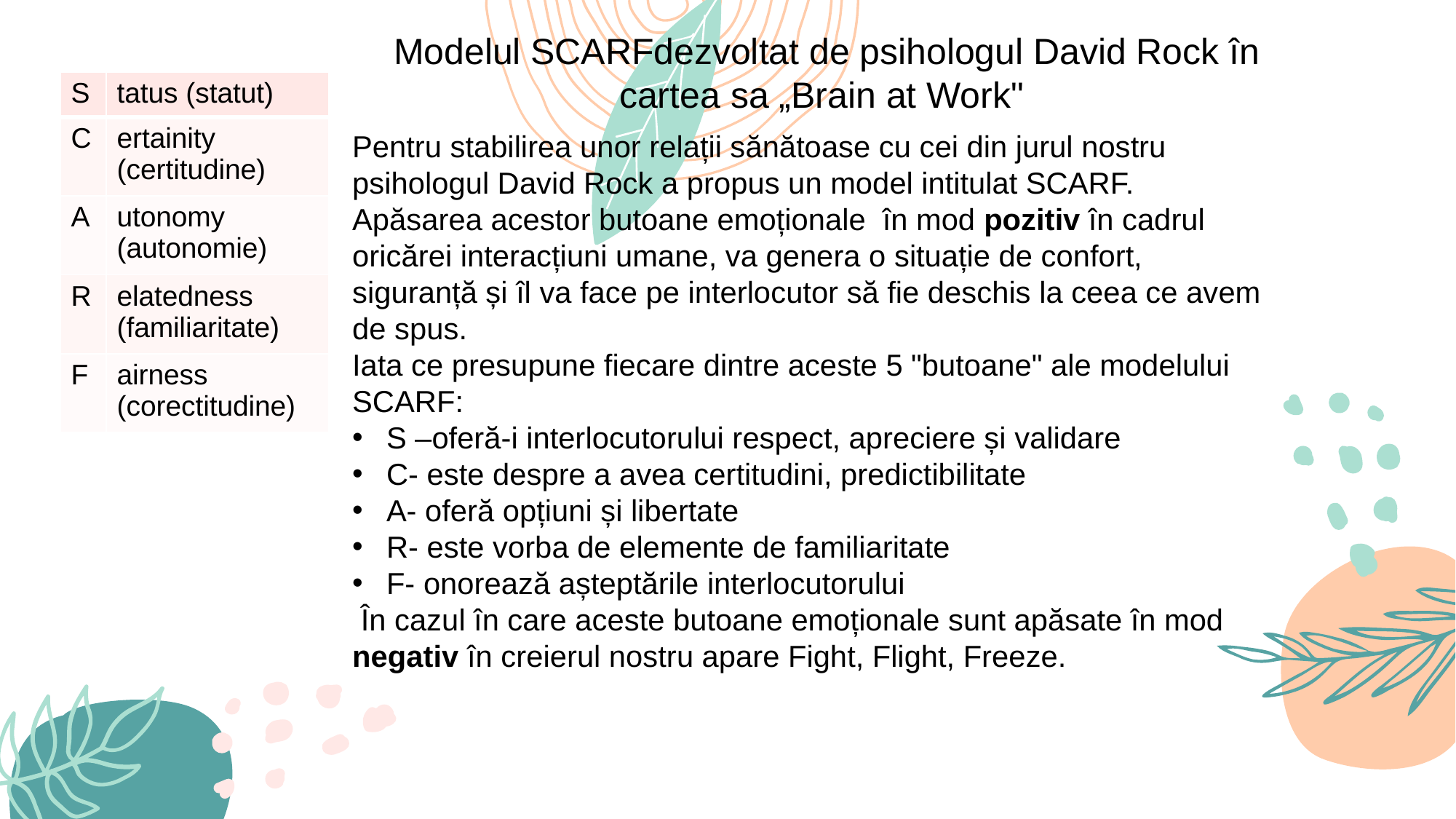

Modelul SCARFdezvoltat de psihologul David Rock în cartea sa „Brain at Work"
| S | tatus (statut) |
| --- | --- |
| C | ertainity (certitudine) |
| A | utonomy (autonomie) |
| R | elatedness (familiaritate) |
| F | airness (corectitudine) |
Pentru stabilirea unor relații sănătoase cu cei din jurul nostru psihologul David Rock a propus un model intitulat SCARF.
Apăsarea acestor butoane emoționale  în mod pozitiv în cadrul oricărei interacțiuni umane, va genera o situație de confort, siguranță și îl va face pe interlocutor să fie deschis la ceea ce avem de spus.
Iata ce presupune fiecare dintre aceste 5 "butoane" ale modelului SCARF:
S –oferă-i interlocutorului respect, apreciere și validare
C- este despre a avea certitudini, predictibilitate
A- oferă opțiuni și libertate
R- este vorba de elemente de familiaritate
F- onorează așteptările interlocutorului
 În cazul în care aceste butoane emoționale sunt apăsate în mod negativ în creierul nostru apare Fight, Flight, Freeze.